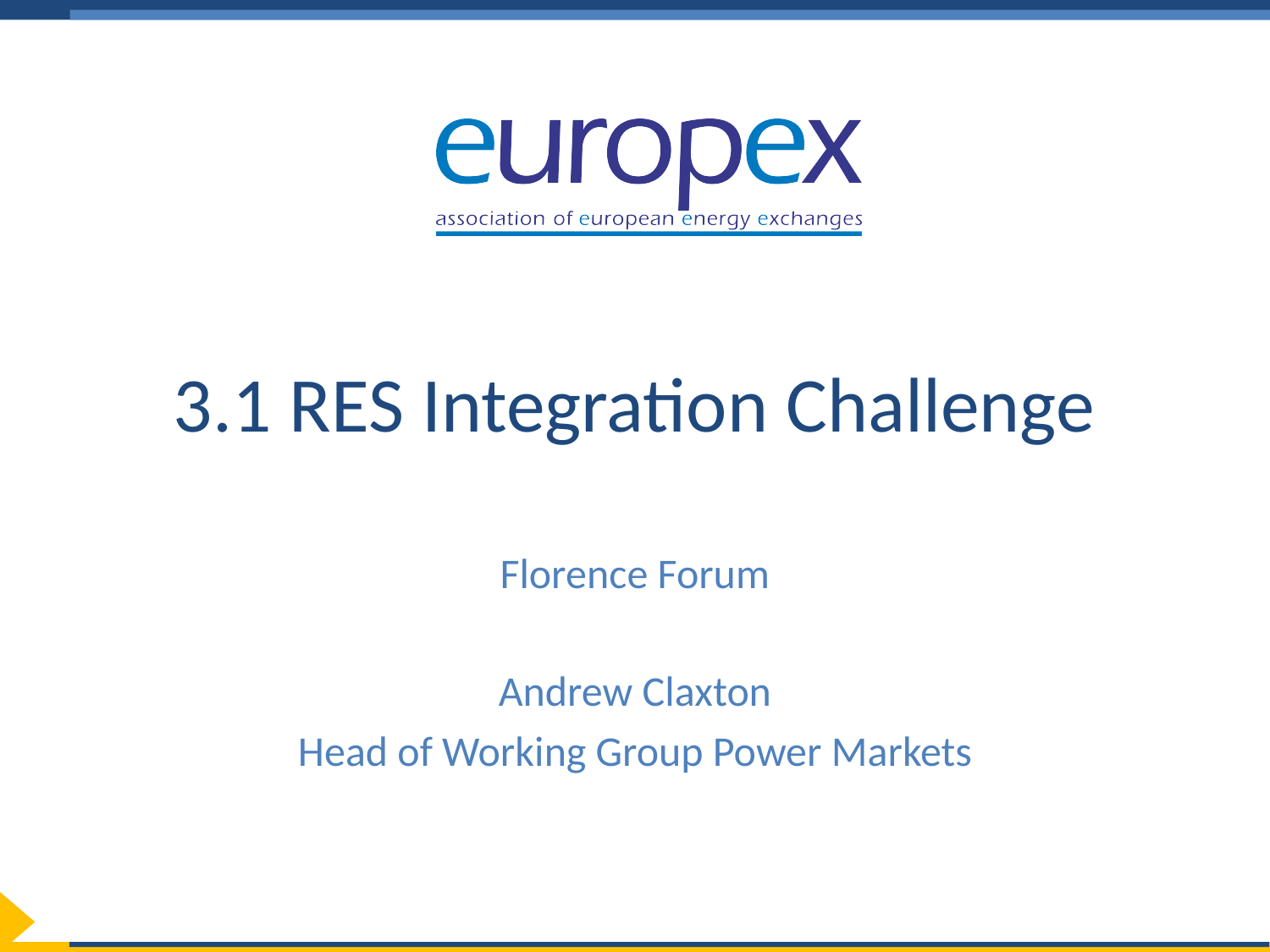

# 3.1 RES Integration Challenge
Florence Forum

Andrew Claxton
Head of Working Group Power Markets